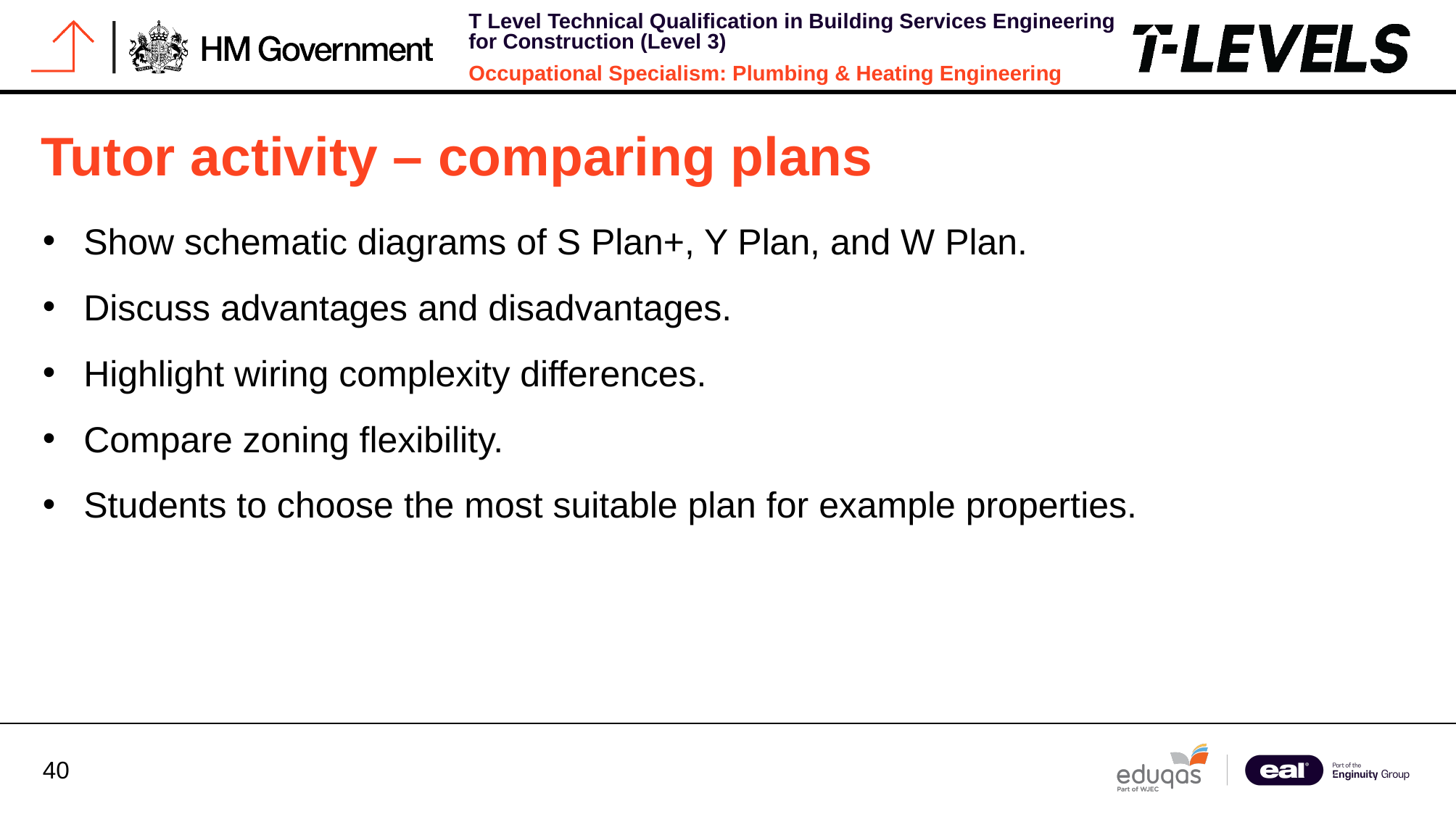

# Tutor activity – comparing plans
Show schematic diagrams of S Plan+, Y Plan, and W Plan.
Discuss advantages and disadvantages.
Highlight wiring complexity differences.
Compare zoning flexibility.
Students to choose the most suitable plan for example properties.